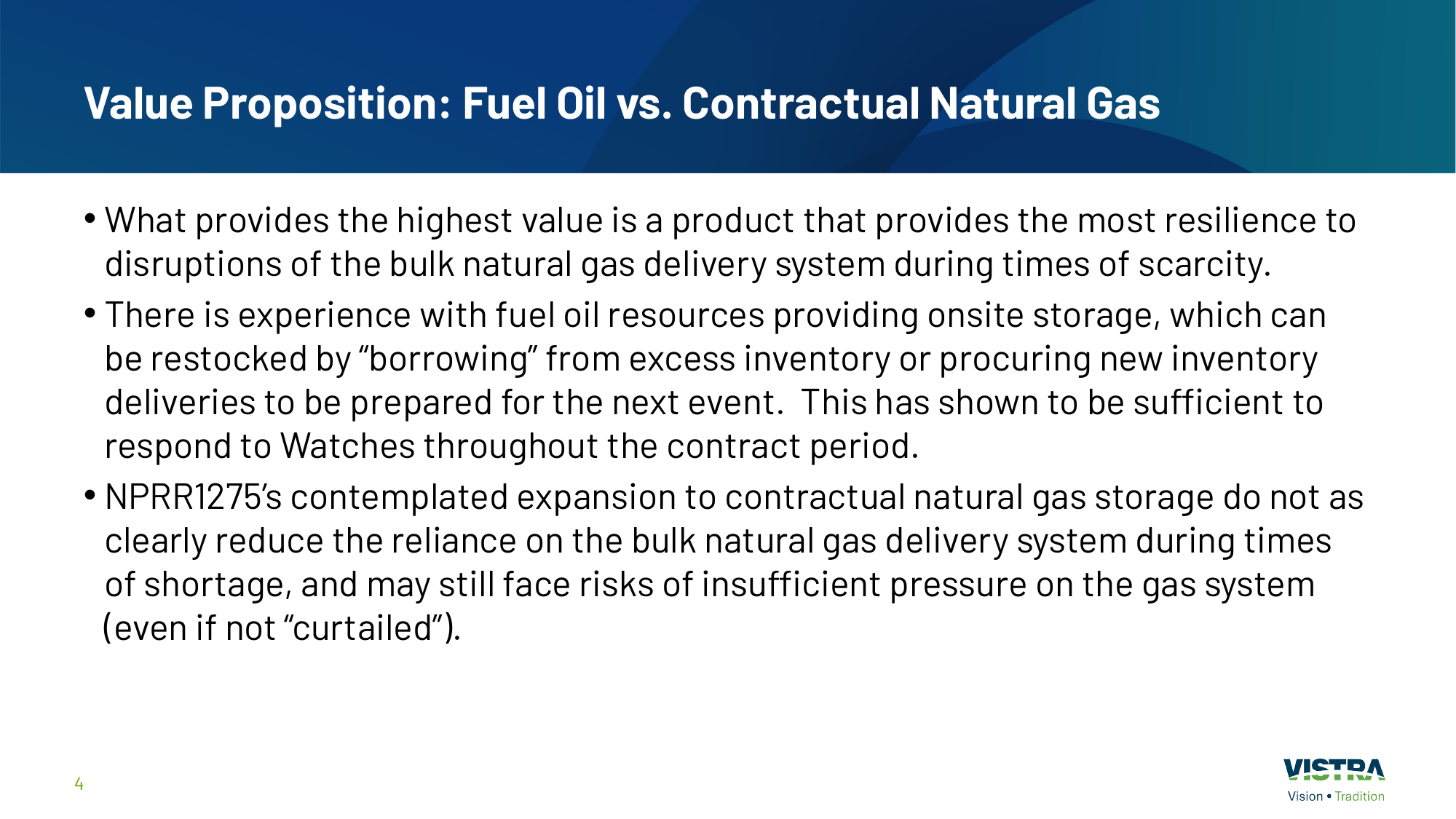

# Value Proposition: Fuel Oil vs. Contractual Natural Gas
What provides the highest value is a product that provides the most resilience to disruptions of the bulk natural gas delivery system during times of scarcity.
There is experience with fuel oil resources providing onsite storage, which can be restocked by “borrowing” from excess inventory or procuring new inventory deliveries to be prepared for the next event.  This has shown to be sufficient to respond to Watches throughout the contract period.
NPRR1275’s contemplated expansion to contractual natural gas storage do not as clearly reduce the reliance on the bulk natural gas delivery system during times of shortage, and may still face risks of insufficient pressure on the gas system (even if not “curtailed”).